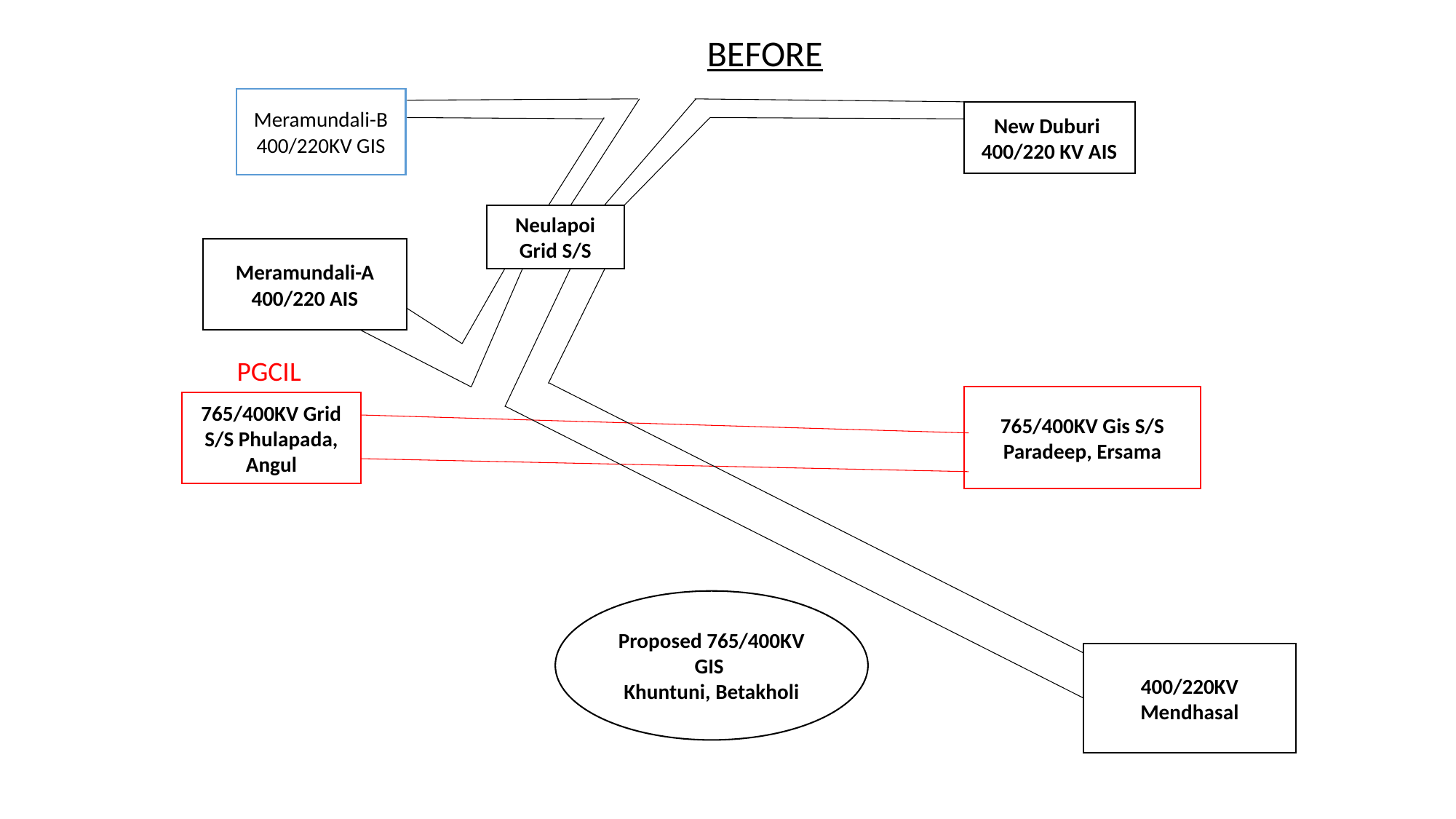

BEFORE

Meramundali-B
400/220KV GIS
New Duburi
400/220 KV AIS
Neulapoi Grid S/S
Meramundali-A
400/220 AIS
PGCIL
765/400KV Gis S/S Paradeep, Ersama
765/400KV Grid S/S Phulapada, Angul
Proposed 765/400KV GIS
Khuntuni, Betakholi
400/220KV Mendhasal